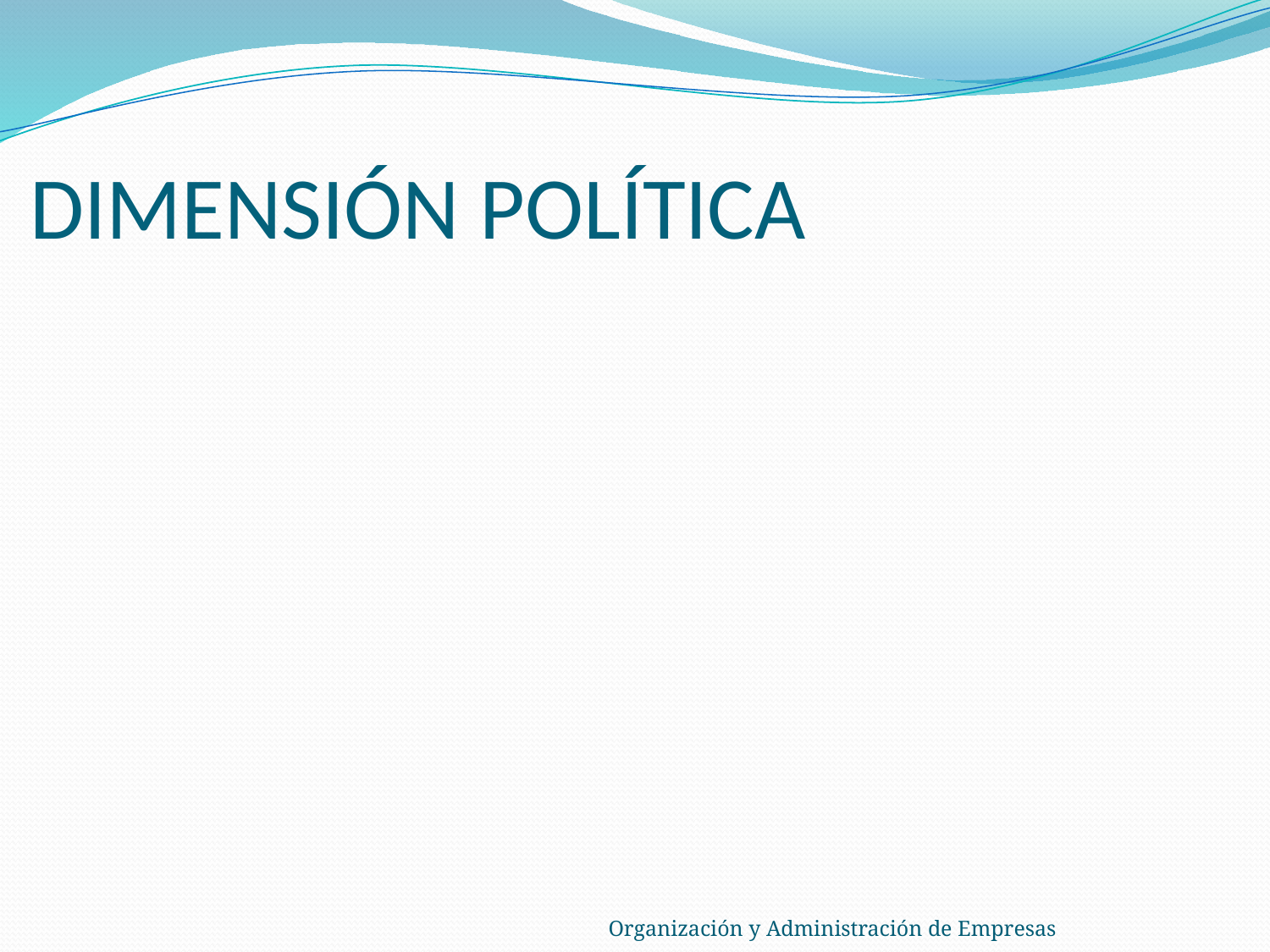

# DIMENSIÓN POLÍTICA

Organización y Administración de Empresas